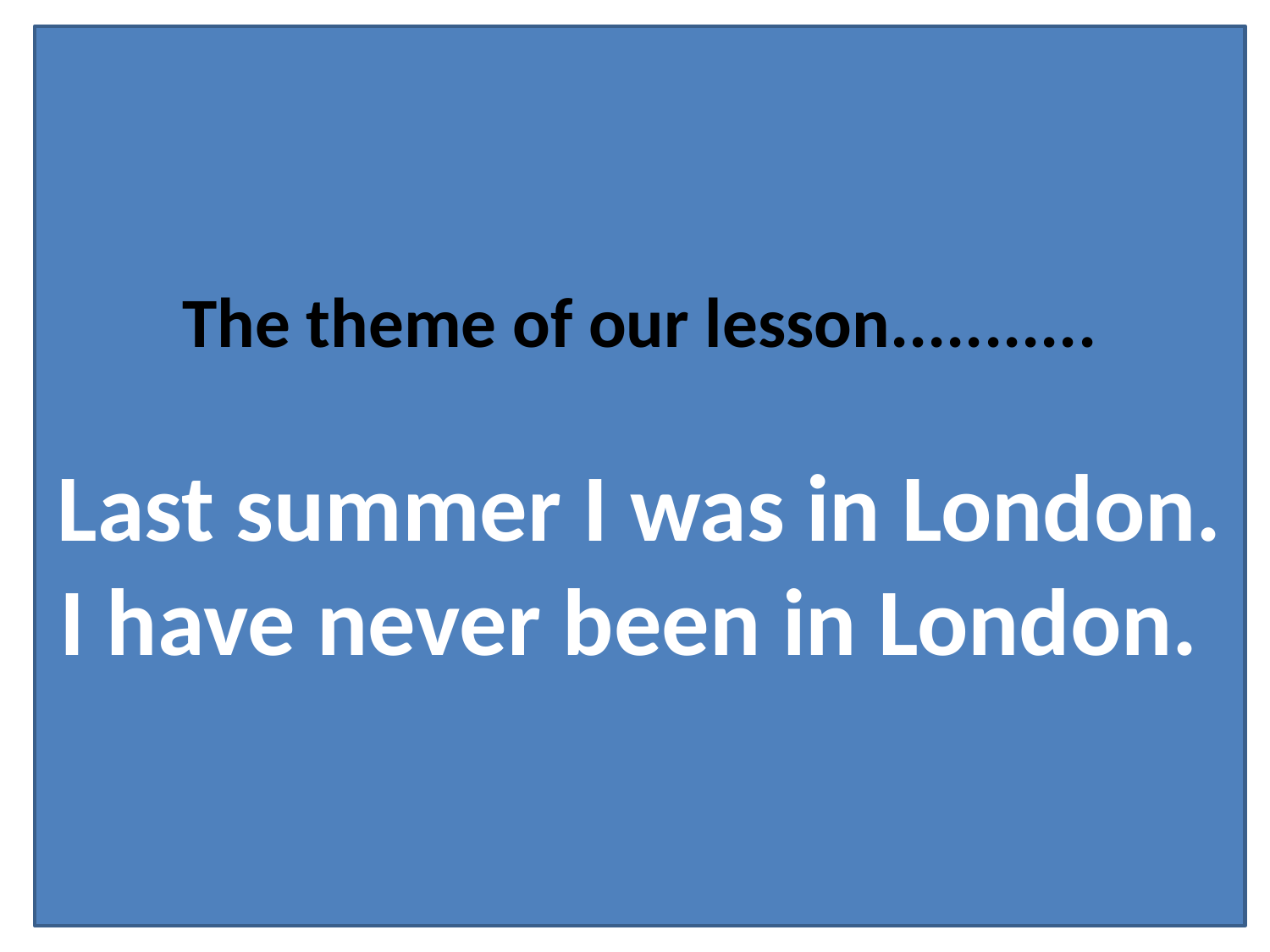

The theme of our lesson...........

Last summer I was in London.
I have never been in London.